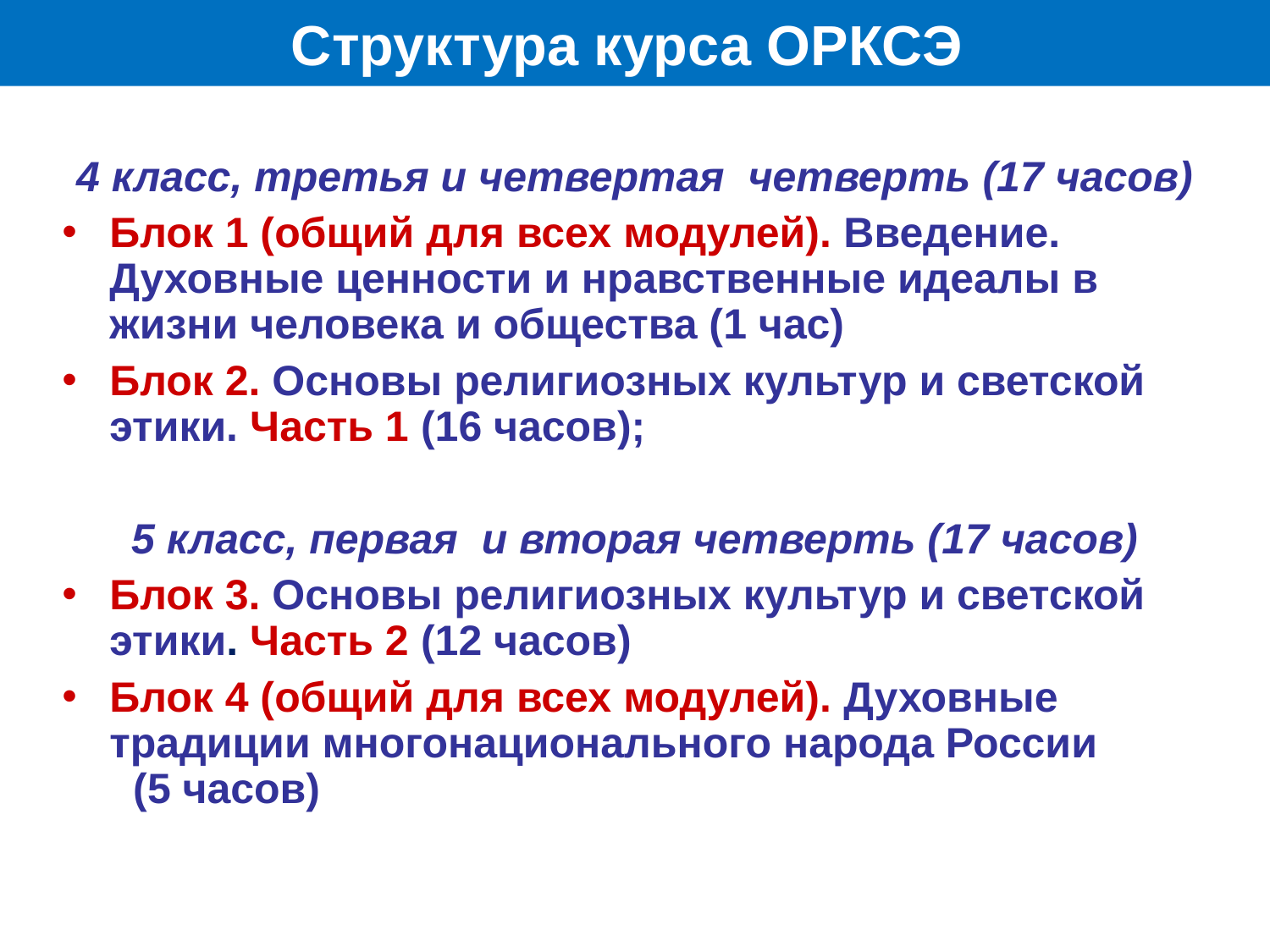

Структура курса ОРКСЭ
4 класс, третья и четвертая  четверть (17 часов)‏
Блок 1 (общий для всех модулей). Введение. Духовные ценности и нравственные идеалы в жизни человека и общества (1 час)‏
Блок 2. Основы религиозных культур и светской этики. Часть 1 (16 часов);

5 класс, первая  и вторая четверть (17 часов)‏
Блок 3. Основы религиозных культур и светской этики. Часть 2 (12 часов)‏
Блок 4 (общий для всех модулей). Духовные традиции многонационального народа России            (5 часов)‏